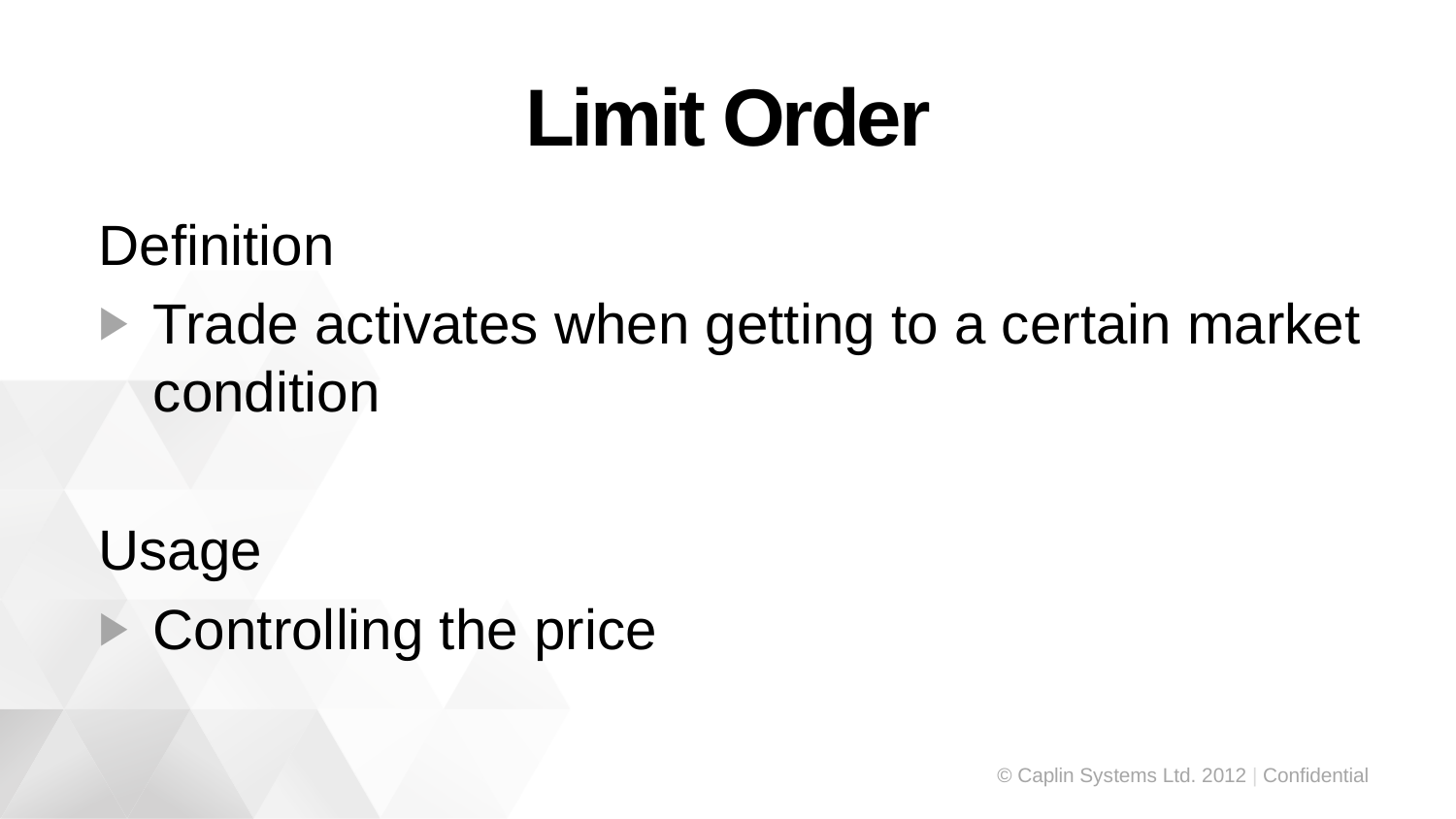

# Limit Order
Definition
Trade activates when getting to a certain market condition

Usage
Controlling the price